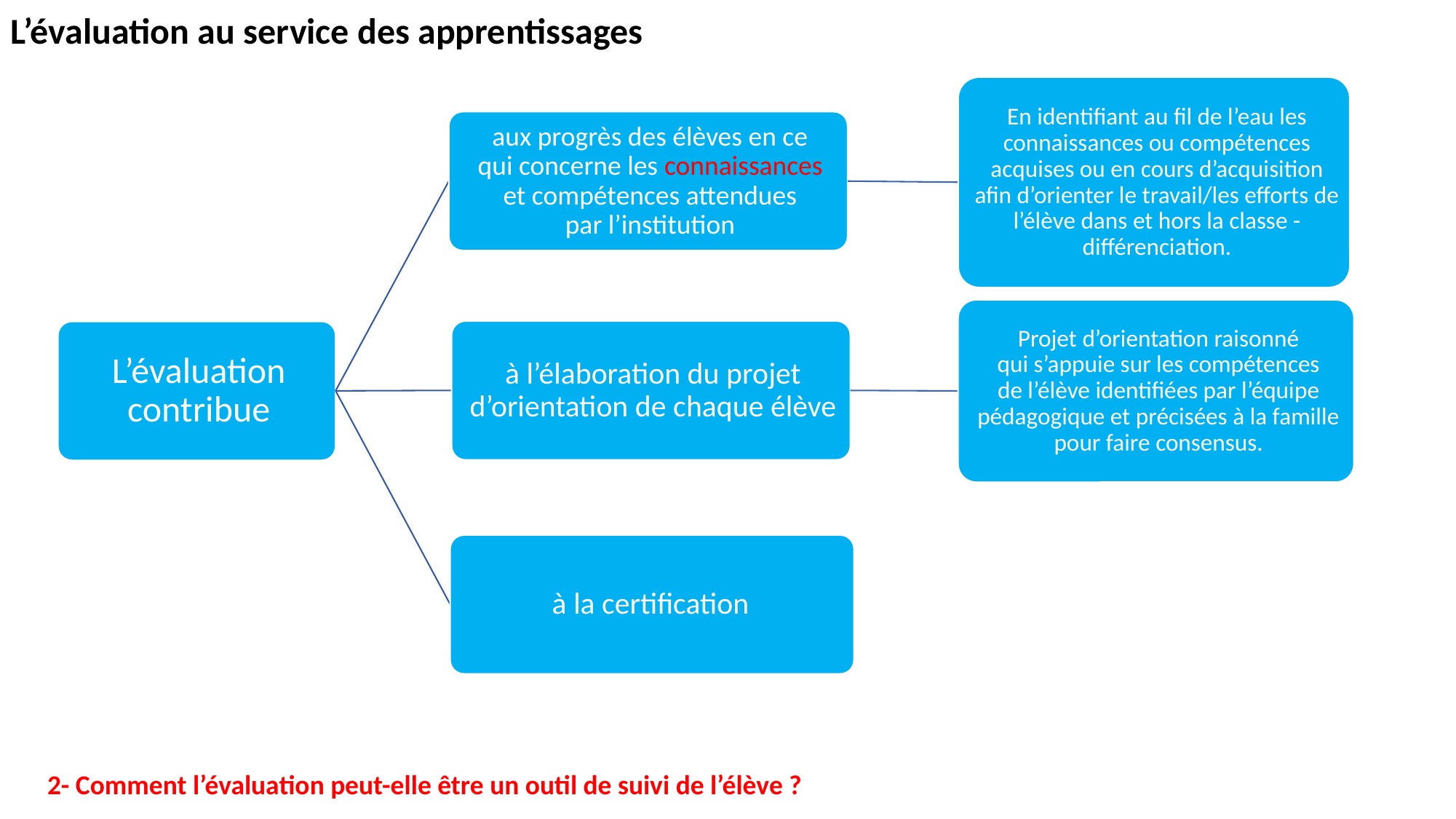

L’évaluation au service des apprentissages
L’évaluation contribue

aux progrès des élèves en ce
qui concerne les connaissances
et compétences attendues
par l’institution

En identifiant au fil de l’eau les connaissances ou compétences acquises ou en cours d’acquisition afin d’orienter le travail/les efforts de l’élève dans et hors la classe - différenciation.

à la certification

à l’élaboration du projet
d’orientation de chaque élève

Projet d’orientation raisonné
qui s’appuie sur les compétences
de l’élève identifiées par l’équipe pédagogique et précisées à la famille pour faire consensus.
2- Comment l’évaluation peut-elle être un outil de suivi de l’élève ?